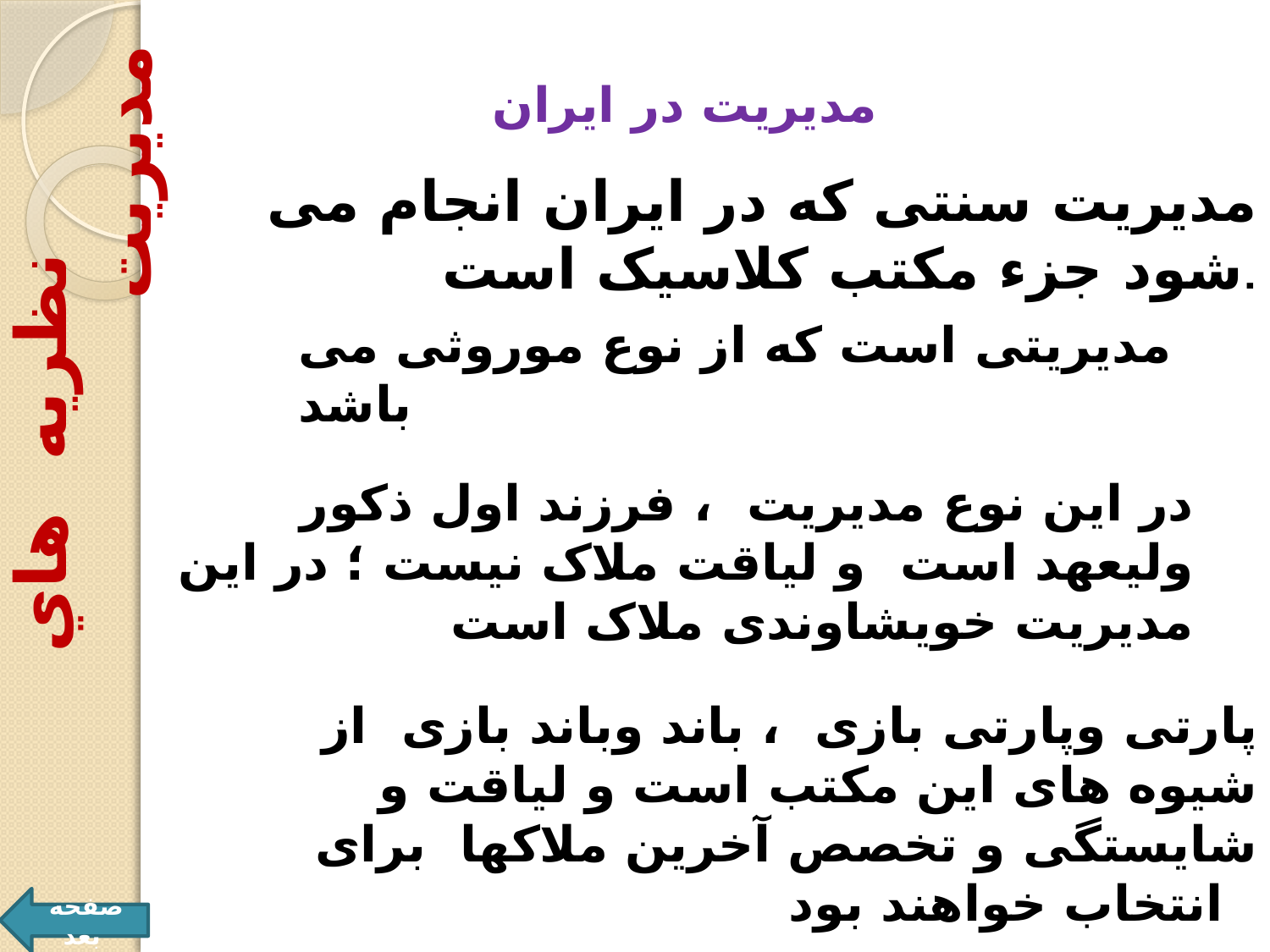

مدیریت در ایران

مدیریت سنتی که در ایران انجام می شود جزء مکتب کلاسیک است.
مدیریتی است که از نوع موروثی می باشد
    نظريه هاي مديريت
در این نوع مدیریت  ، فرزند اول ذکور ولیعهد است  و لیاقت ملاک نیست ؛ در این مدیریت خویشاوندی ملاک است
 پارتی وپارتی بازی  ، باند وباند بازی  از شیوه های این مکتب است و لیاقت و شایستگی و تخصص آخرین ملاکها  برای انتخاب خواهند بود
صفحه  بعد